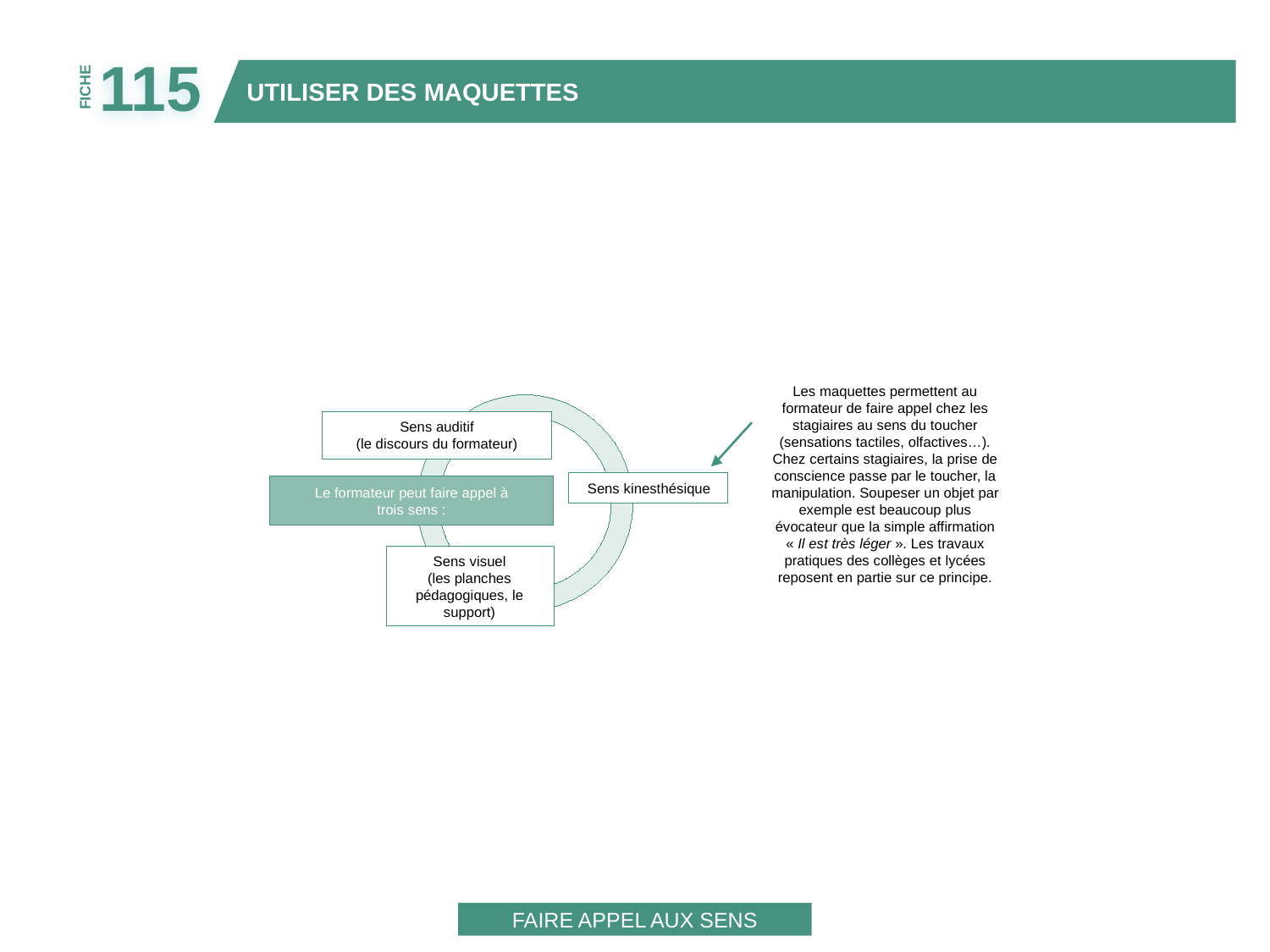

115

UTILISER DES MAQUETTES
FICHE
Les maquettes permettent au
formateur de faire appel chez les
stagiaires au sens du toucher
(sensations tactiles, olfactives…).
Chez certains stagiaires, la prise de
conscience passe par le toucher, la
manipulation. Soupeser un objet par
exemple est beaucoup plus
évocateur que la simple affirmation
« Il est très léger ». Les travaux
pratiques des collèges et lycées
reposent en partie sur ce principe.

Sens auditif
(le discours du formateur)

Sens kinesthésique
Le formateur peut faire appel à
trois sens :

Sens visuel
(les planches
pédagogiques, le
support)
FAIRE APPEL AUX SENS